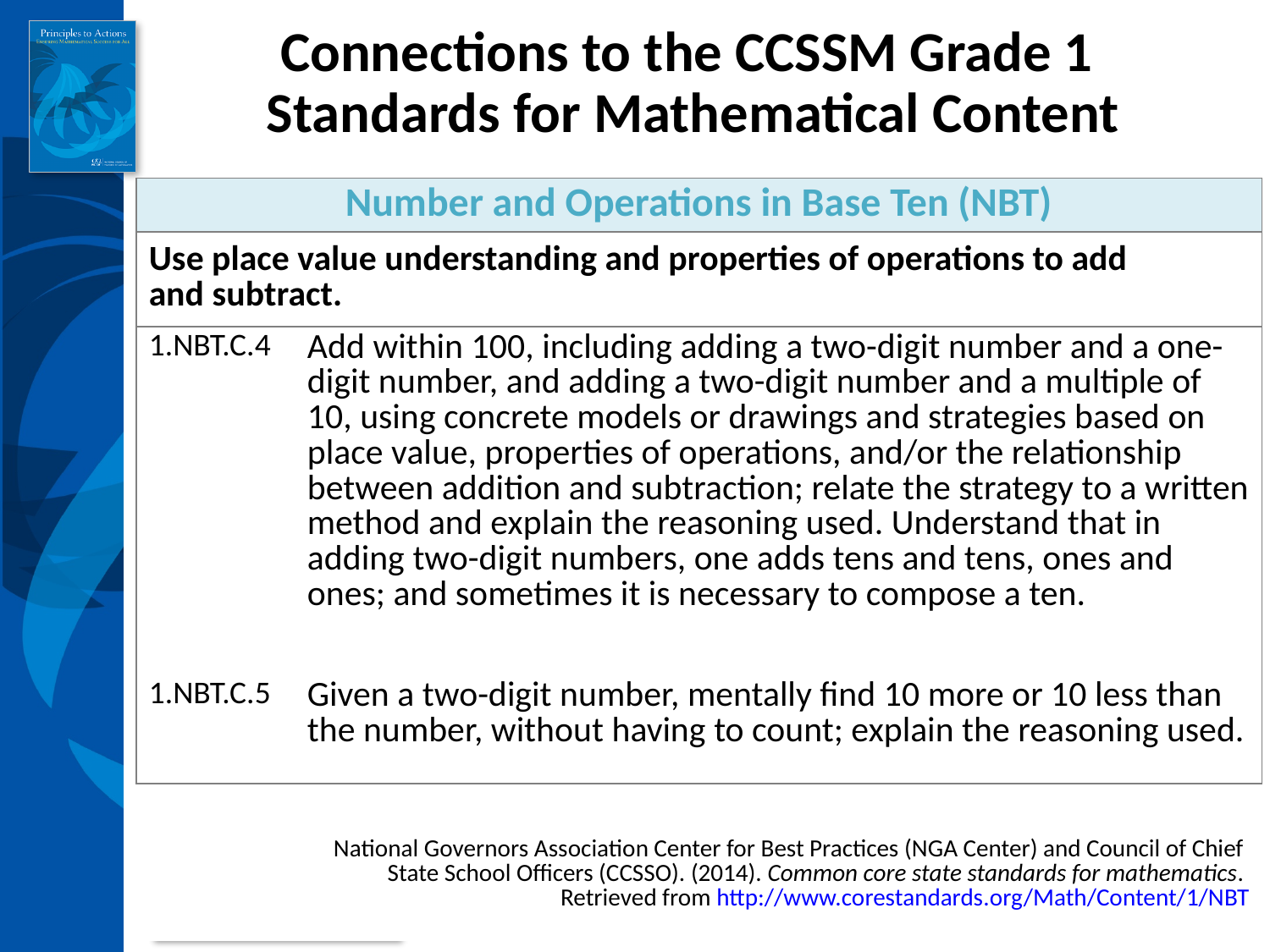

# Connections to the CCSSM Grade 1 Standards for Mathematical Content
| Number and Operations in Base Ten (NBT) |  |
| --- | --- |
| Use place value understanding and properties of operations to add and subtract. |  |
| 1.NBT.C.4 | Add within 100, including adding a two-digit number and a one-digit number, and adding a two-digit number and a multiple of 10, using concrete models or drawings and strategies based on place value, properties of operations, and/or the relationship between addition and subtraction; relate the strategy to a written method and explain the reasoning used. Understand that in adding two-digit numbers, one adds tens and tens, ones and ones; and sometimes it is necessary to compose a ten. |
| 1.NBT.C.5 | Given a two-digit number, mentally find 10 more or 10 less than the number, without having to count; explain the reasoning used. |
| National Governors Association Center for Best Practices (NGA Center) and Council of Chief State School Officers (CCSSO). (2014). Common core state standards for mathematics. Retrieved from http://www.corestandards.org/Math/Content/1/NBT |  |